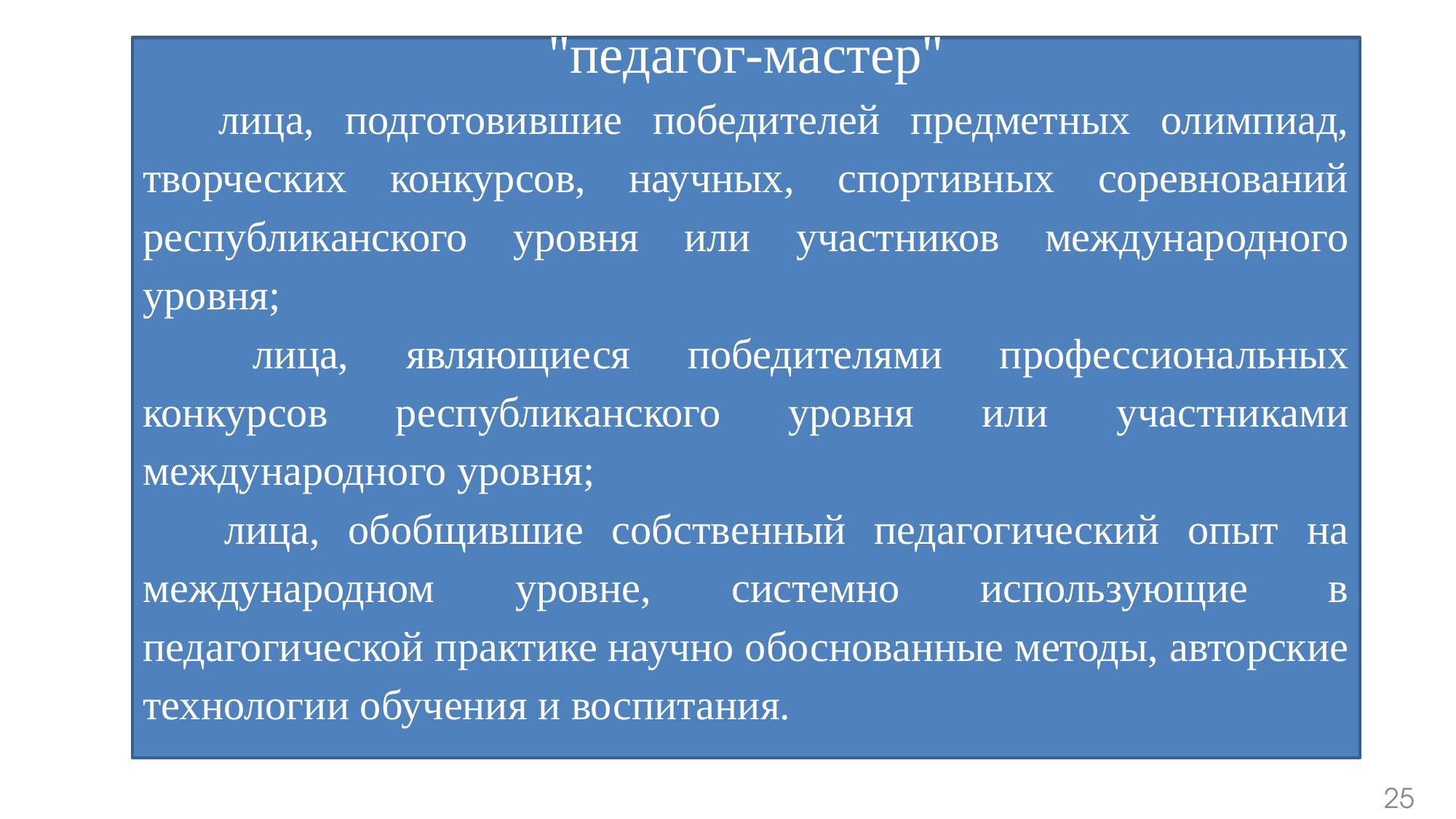

"педагог-мастер"
      лица, подготовившие победителей предметных олимпиад, творческих конкурсов, научных, спортивных соревнований республиканского уровня или участников международного уровня;
      лица, являющиеся победителями профессиональных конкурсов республиканского уровня или участниками международного уровня;
      лица, обобщившие собственный педагогический опыт на международном уровне, системно использующие в педагогической практике научно обоснованные методы, авторские технологии обучения и воспитания.

25